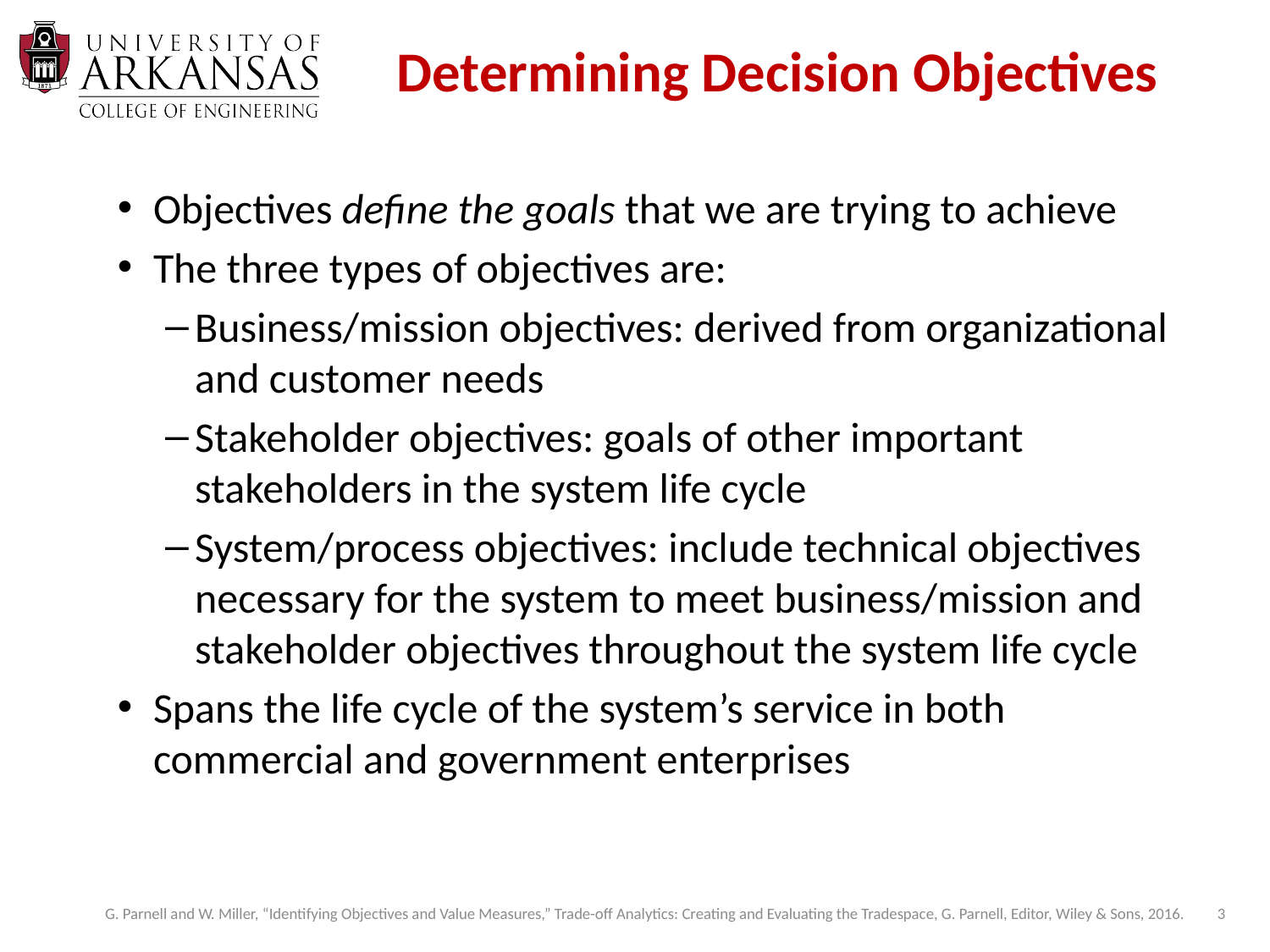

# Determining Decision Objectives
Objectives define the goals that we are trying to achieve
The three types of objectives are:
Business/mission objectives: derived from organizational and customer needs
Stakeholder objectives: goals of other important stakeholders in the system life cycle
System/process objectives: include technical objectives necessary for the system to meet business/mission and stakeholder objectives throughout the system life cycle
Spans the life cycle of the system’s service in both commercial and government enterprises
3
G. Parnell and W. Miller, “Identifying Objectives and Value Measures,” Trade-off Analytics: Creating and Evaluating the Tradespace, G. Parnell, Editor, Wiley & Sons, 2016.